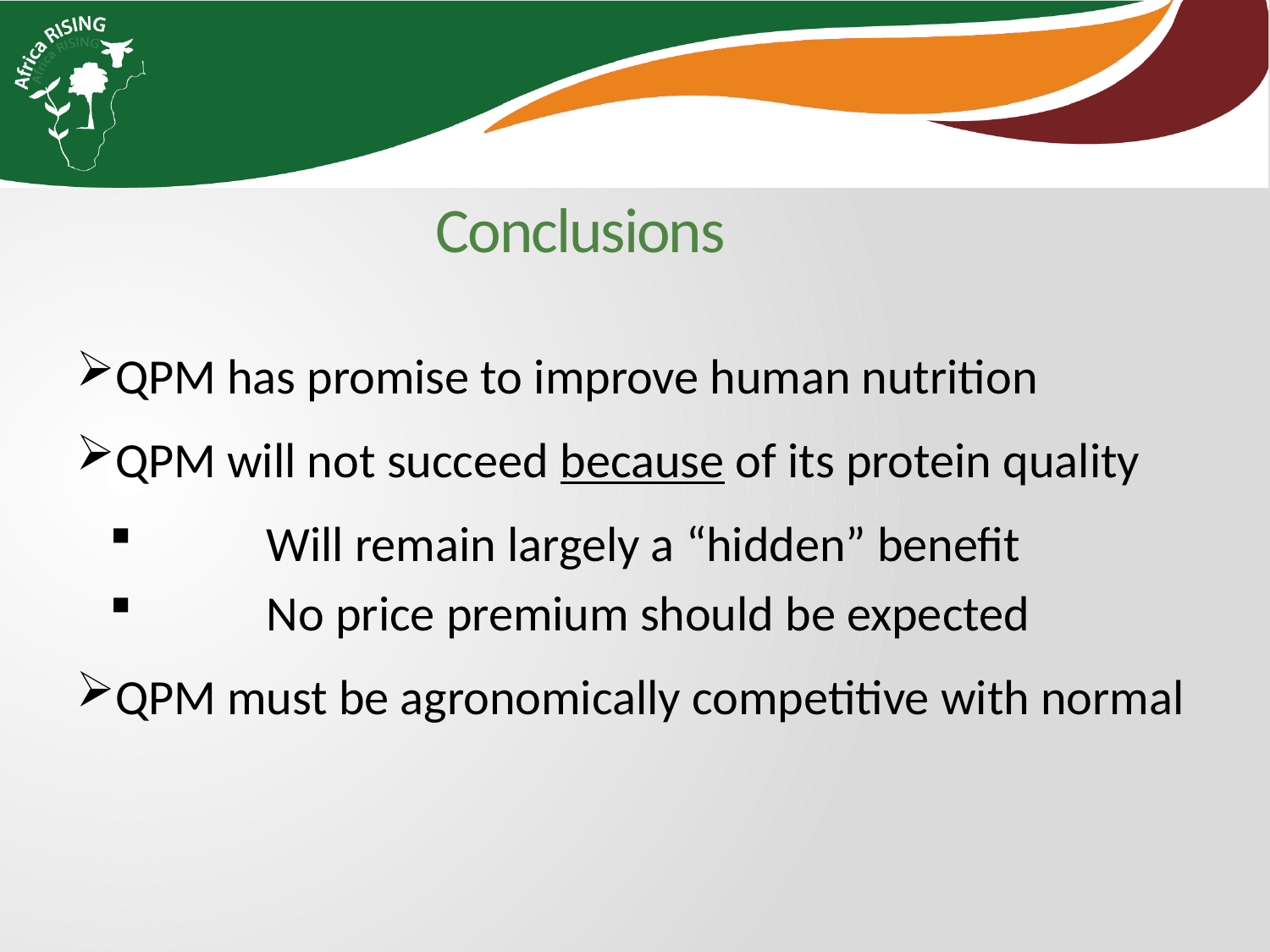

# Conclusions
QPM has promise to improve human nutrition
QPM will not succeed because of its protein quality
 	Will remain largely a “hidden” benefit
	No price premium should be expected
QPM must be agronomically competitive with normal